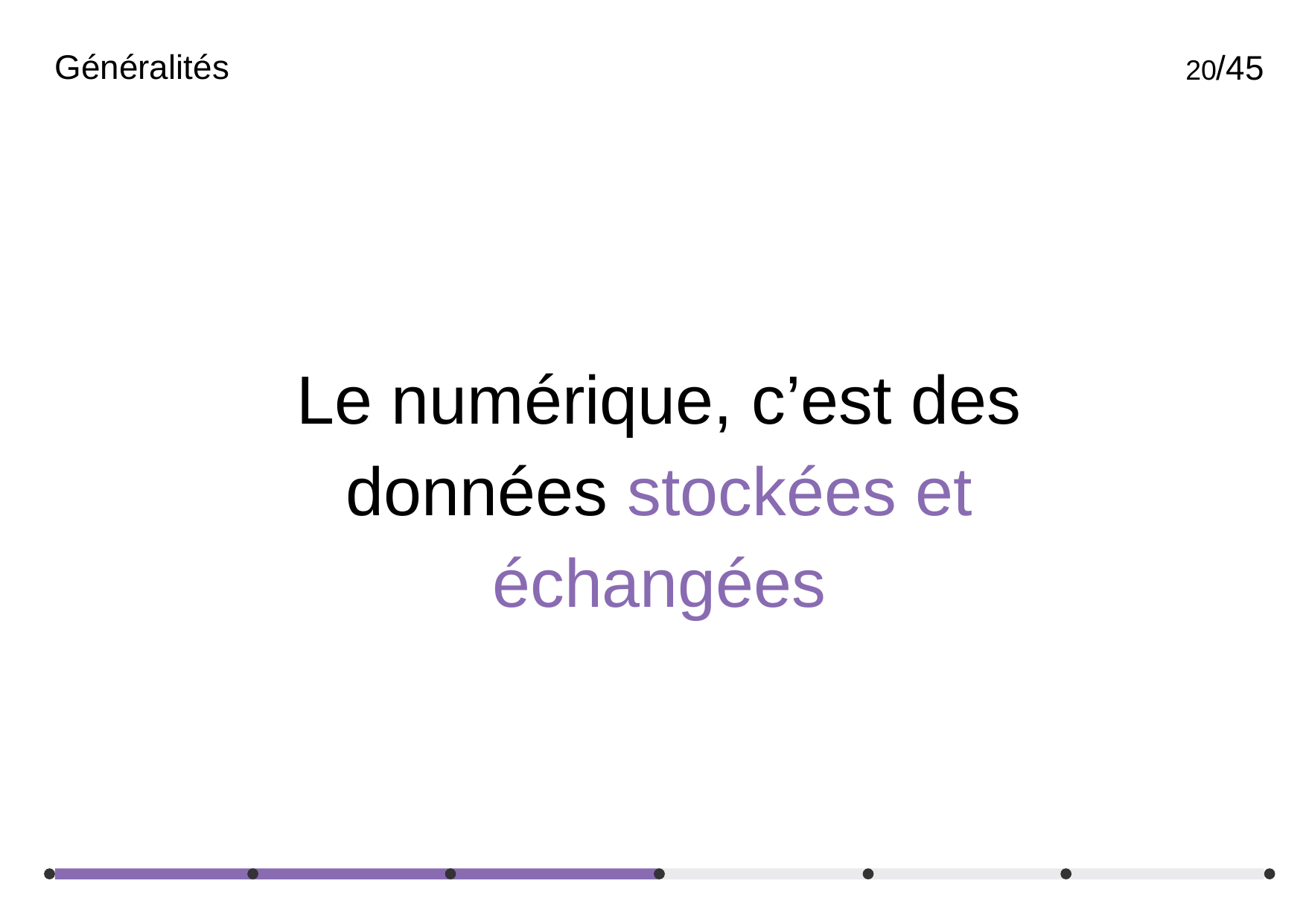

# Généralités
20/45
Le numérique, c’est des données stockées et échangées